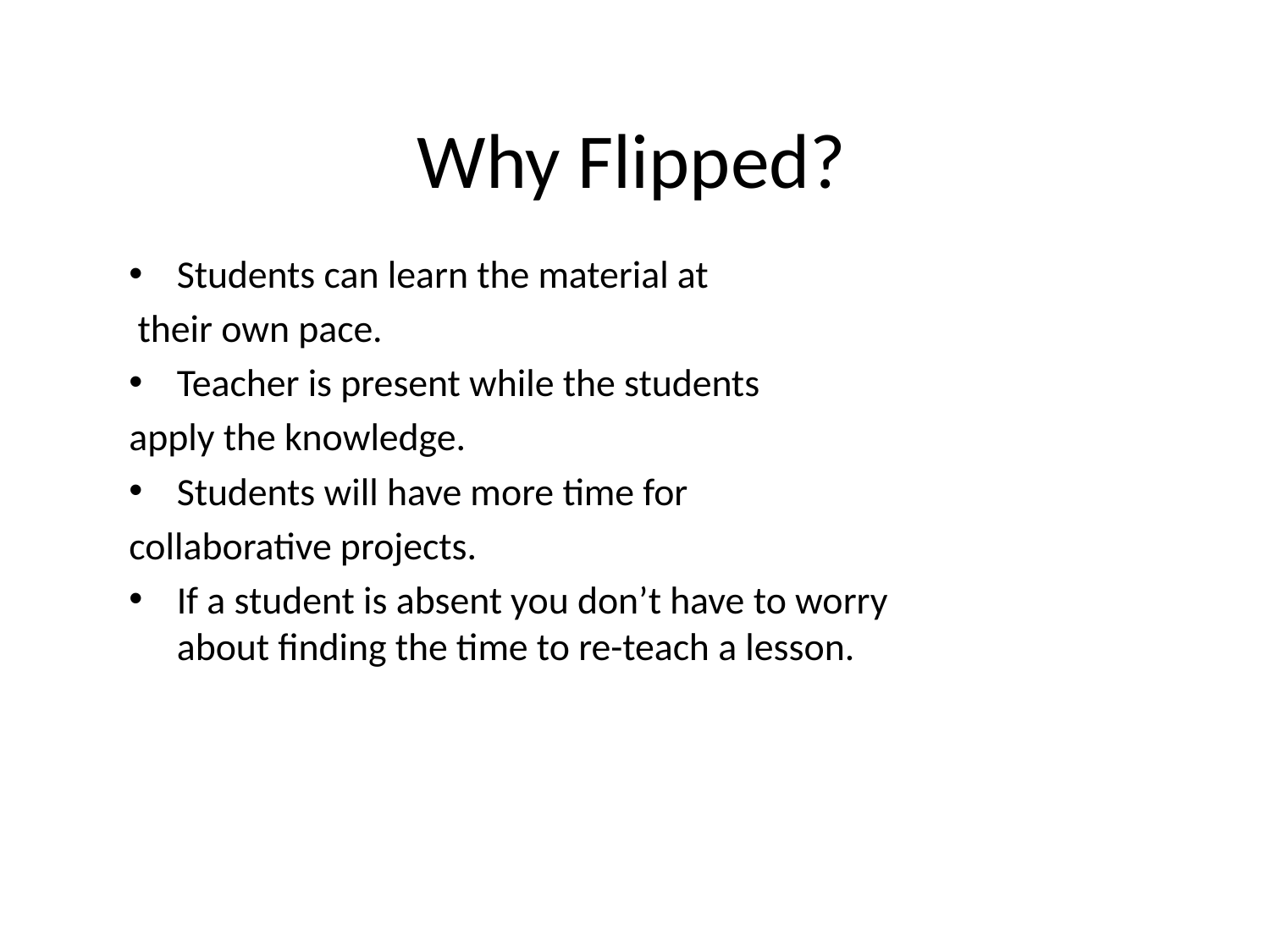

# Why Flipped?
Students can learn the material at
 their own pace.
Teacher is present while the students
apply the knowledge.
Students will have more time for
collaborative projects.
If a student is absent you don’t have to worry about finding the time to re-teach a lesson.